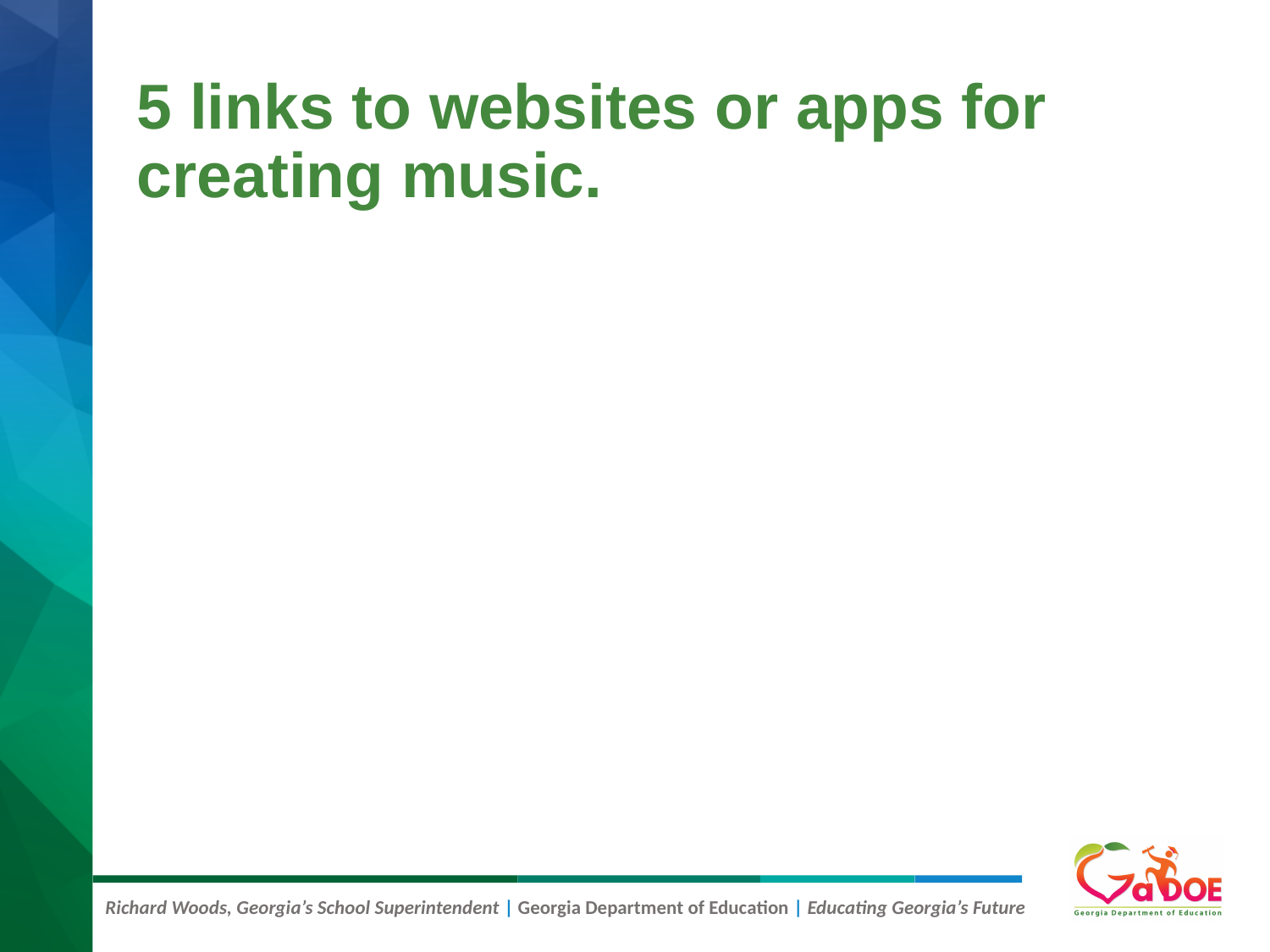

# 5 links to websites or apps for creating music.